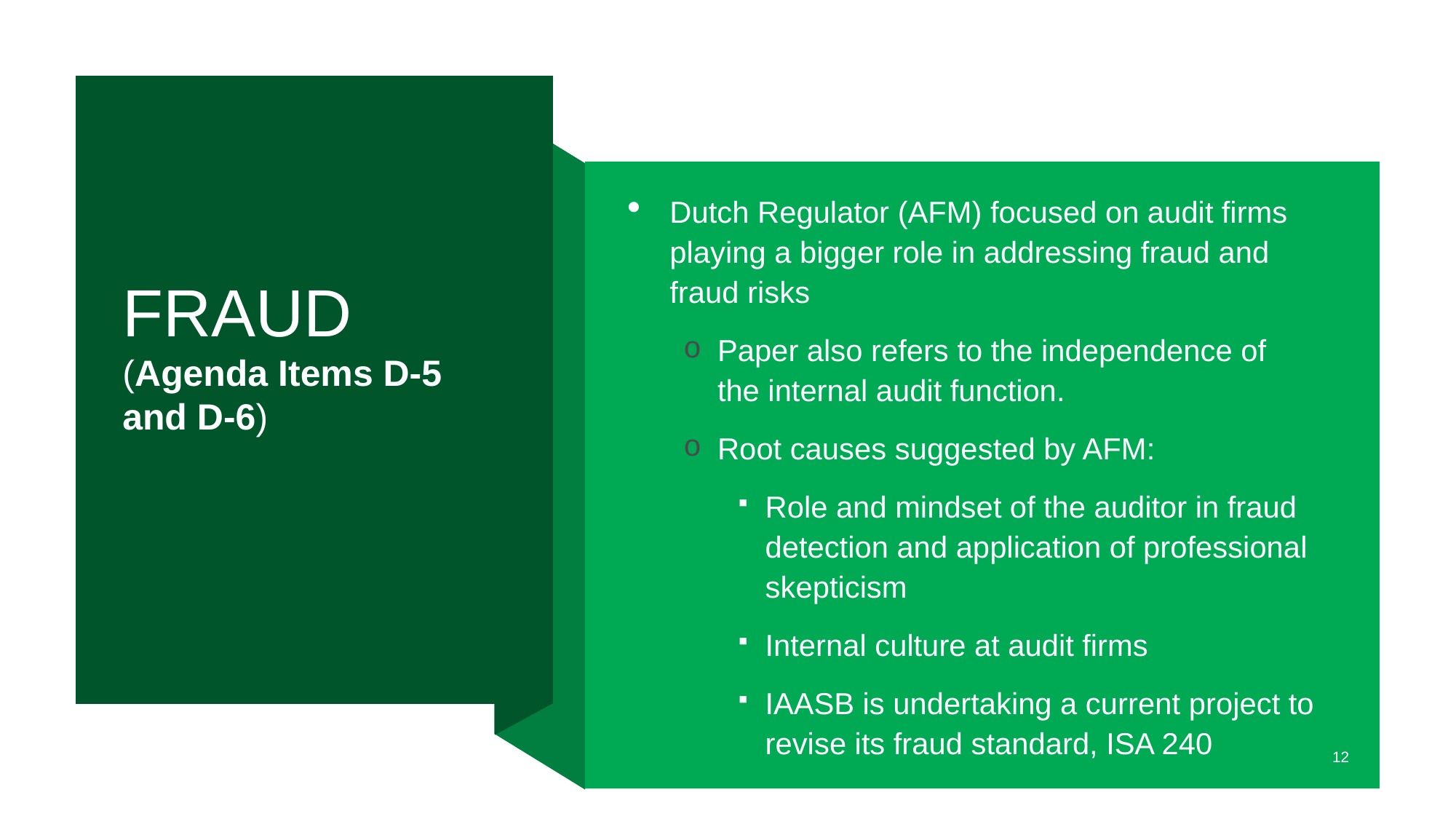

# FRAUD (Agenda Items D-5 and D-6)

Dutch Regulator (AFM) focused on audit firms playing a bigger role in addressing fraud and fraud risks
Paper also refers to the independence of the internal audit function.
Root causes suggested by AFM:
Role and mindset of the auditor in fraud detection and application of professional skepticism
Internal culture at audit firms
IAASB is undertaking a current project to revise its fraud standard, ISA 240
12